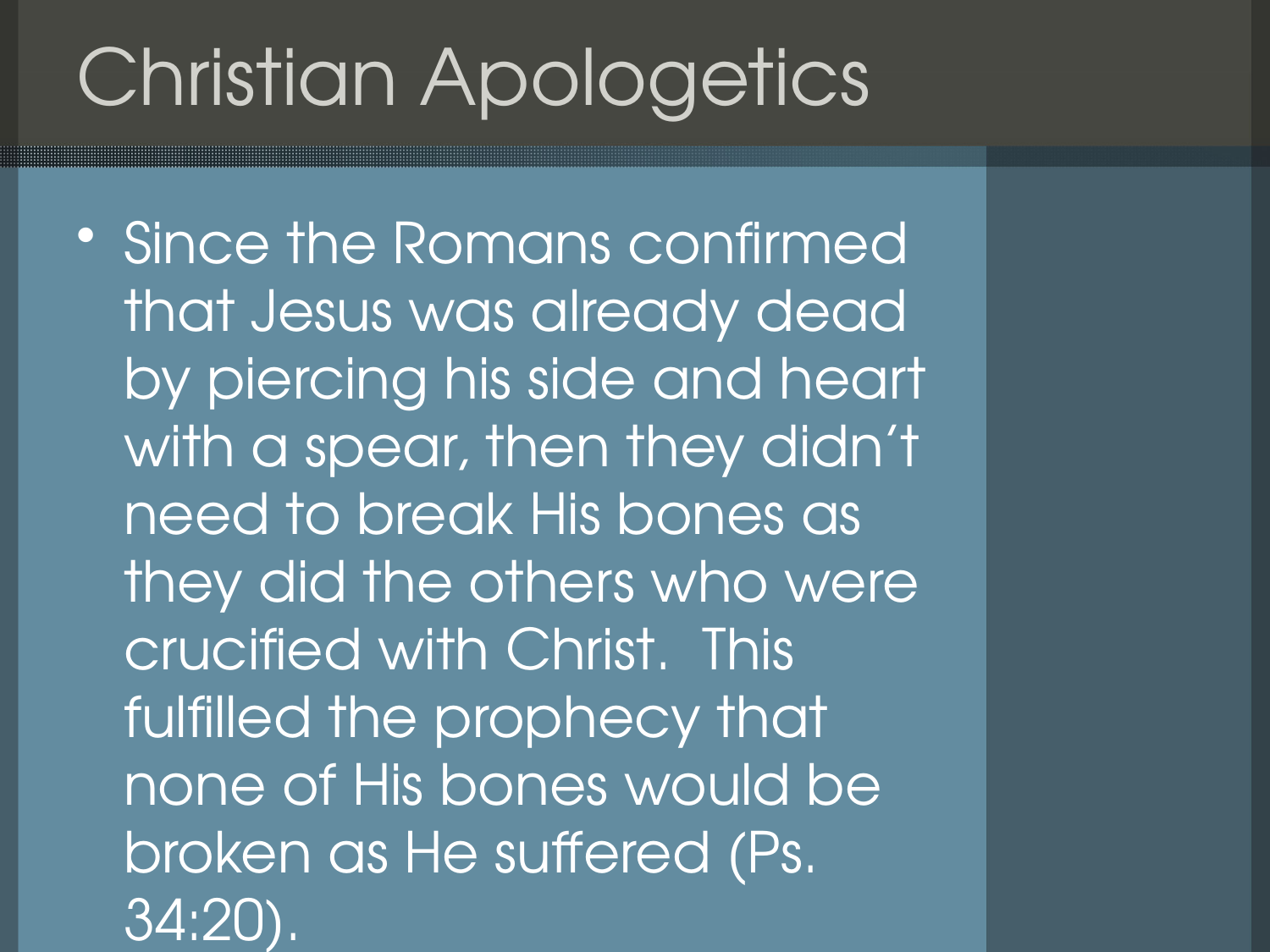

# Christian Apologetics
Since the Romans confirmed that Jesus was already dead by piercing his side and heart with a spear, then they didn’t need to break His bones as they did the others who were crucified with Christ.  This fulfilled the prophecy that none of His bones would be broken as He suffered (Ps. 34:20).